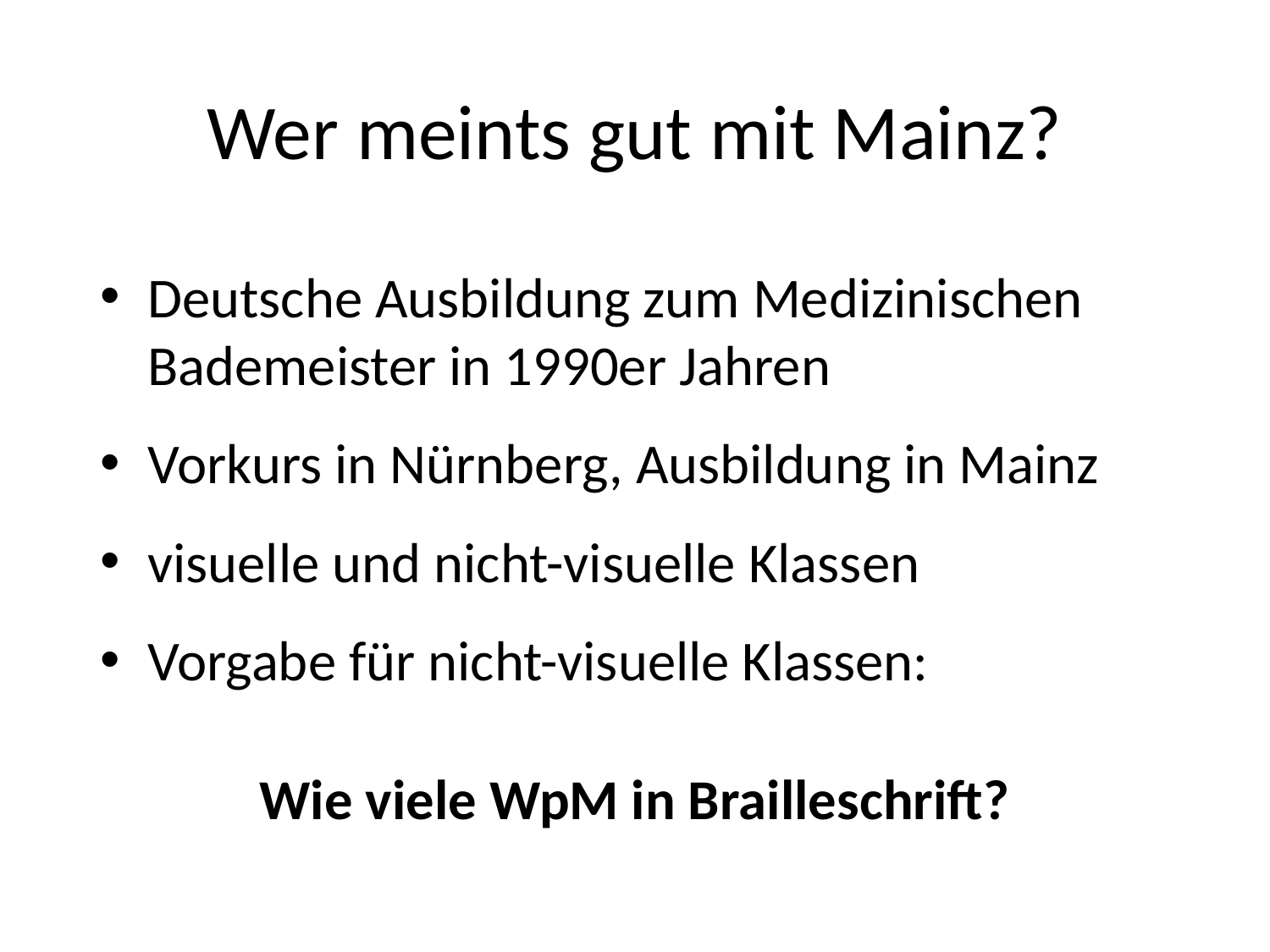

# Wer meints gut mit Mainz?

Deutsche Ausbildung zum Medizinischen Bademeister in 1990er Jahren

Vorkurs in Nürnberg, Ausbildung in Mainz

visuelle und nicht-visuelle Klassen

Vorgabe für nicht-visuelle Klassen:

Wie viele WpM in Brailleschrift?